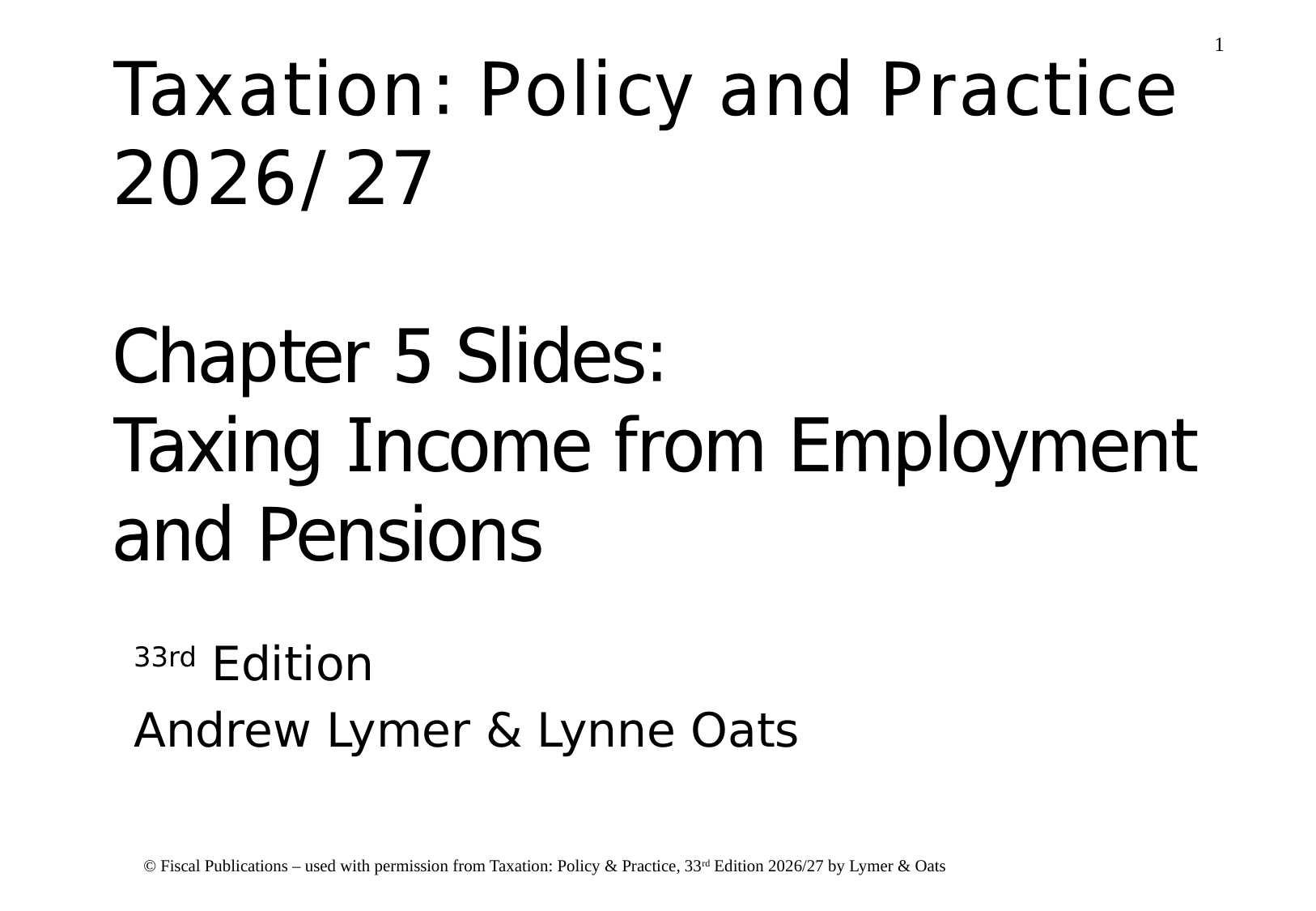

# Taxation: Policy and Practice 2026/27 Chapter 5 Slides: Taxing Income from Employment and Pensions
33rd Edition
Andrew Lymer & Lynne Oats